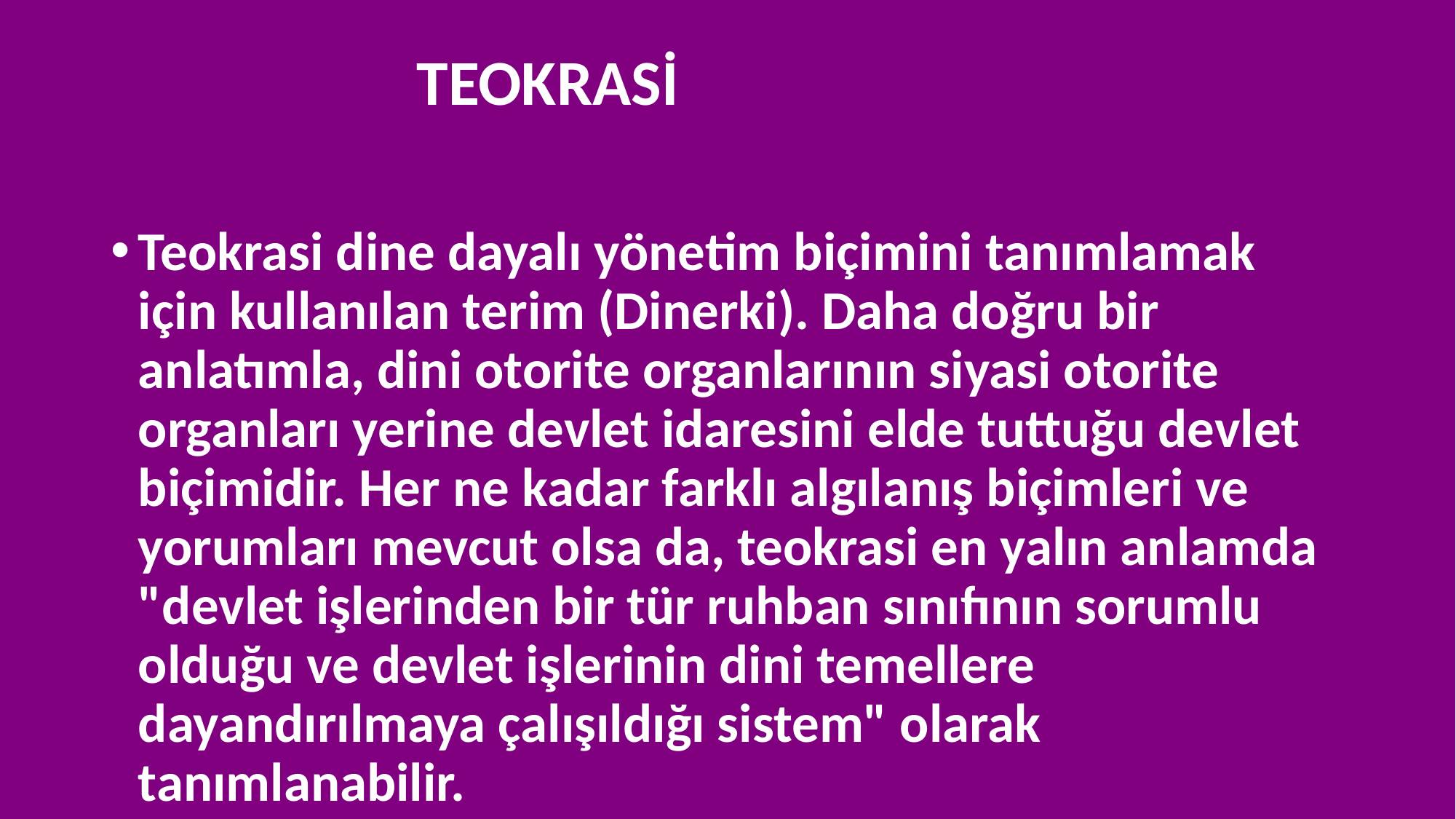

# TEOKRASİ
Teokrasi dine dayalı yönetim biçimini tanımlamak için kullanılan terim (Dinerki). Daha doğru bir anlatımla, dini otorite organlarının siyasi otorite organları yerine devlet idaresini elde tuttuğu devlet biçimidir. Her ne kadar farklı algılanış biçimleri ve yorumları mevcut olsa da, teokrasi en yalın anlamda "devlet işlerinden bir tür ruhban sınıfının sorumlu olduğu ve devlet işlerinin dini temellere dayandırılmaya çalışıldığı sistem" olarak tanımlanabilir.